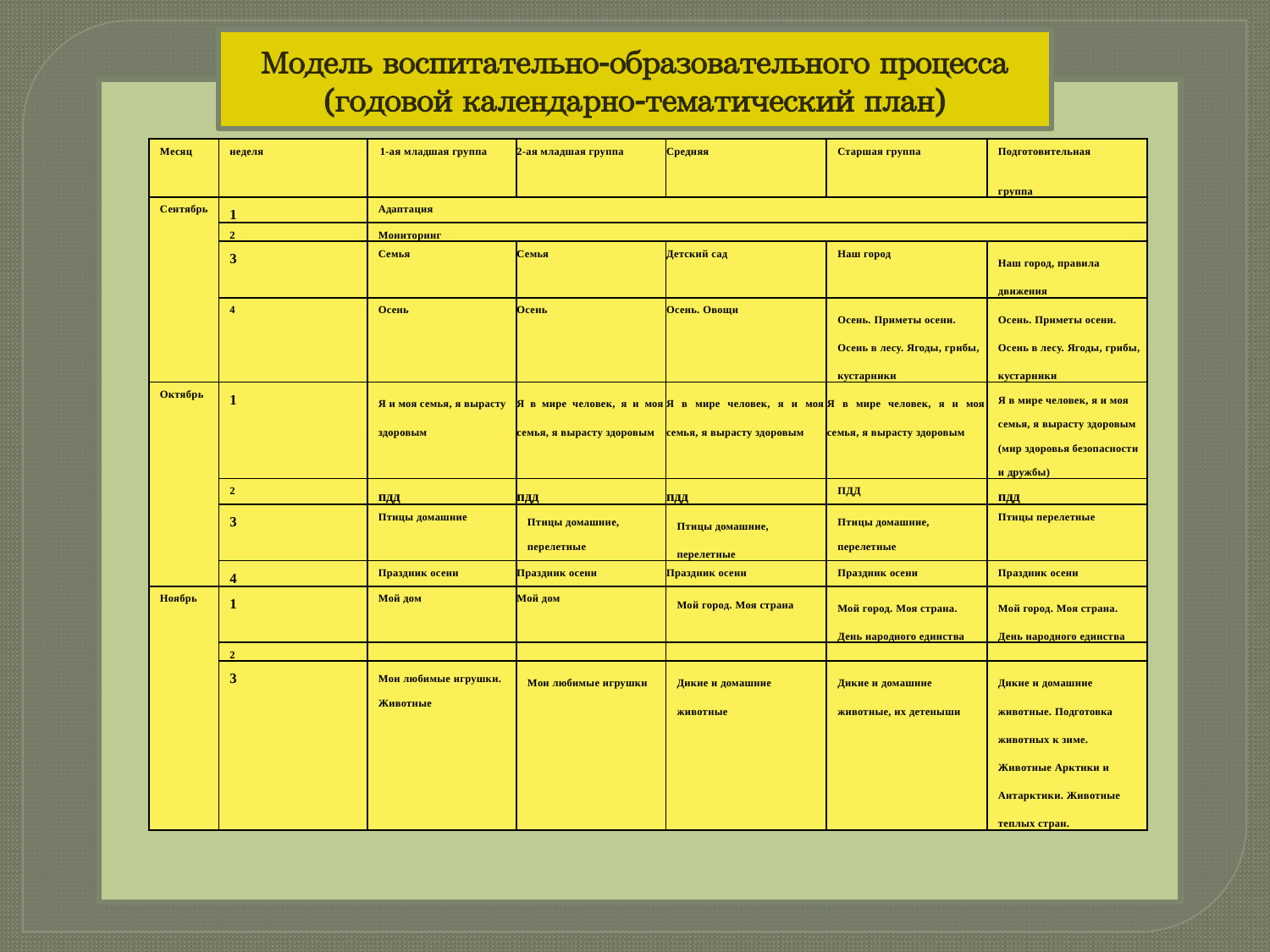

Модель воспитательно-образовательного процесса (годовой календарно-тематический план)

| Месяц | неделя | 1-ая младшая группа | 2-ая младшая группа | Средняя | Старшая группа | Подготовительная группа |
| --- | --- | --- | --- | --- | --- | --- |
| Сентябрь | 1 | Адаптация |  |  |  |  |
|  | 2 | Мониторинг |  |  |  |  |
|  | 3 | Семья | Семья | Детский сад | Наш город | Наш город, правила движения |
|  | 4 | Осень | Осень | Осень. Овощи | Осень. Приметы осени. Осень в лесу. Ягоды, грибы, кустарники | Осень. Приметы осени. Осень в лесу. Ягоды, грибы, кустарники |
| Октябрь | 1 | Я и моя семья, я вырасту здоровым | Я в мире человек, я и моя семья, я вырасту здоровым | Я в мире человек, я и моя семья, я вырасту здоровым | Я в мире человек, я и моя семья, я вырасту здоровым | Я в мире человек, я и моя семья, я вырасту здоровым (мир здоровья безопасности и дружбы) |
|  | 2 | пдд | пдд | пдд | ПДД | пдд |
|  | 3 | Птицы домашние | Птицы домашние, перелетные | Птицы домашние, перелетные | Птицы домашние, перелетные | Птицы перелетные |
|  | 4 | Праздник осени | Праздник осени | Праздник осени | Праздник осени | Праздник осени |
| Ноябрь | 1 | Мой дом | Мой дом | Мой город. Моя страна | Мой город. Моя страна. День народного единства | Мой город. Моя страна. День народного единства |
|  | 2 |  |  |  |  |  |
|  | 3 | Мои любимые игрушки. Животные | Мои любимые игрушки | Дикие и домашние животные | Дикие и домашние животные, их детеныши | Дикие и домашние животные. Подготовка животных к зиме. Животные Арктики и Антарктики. Животные теплых стран. |